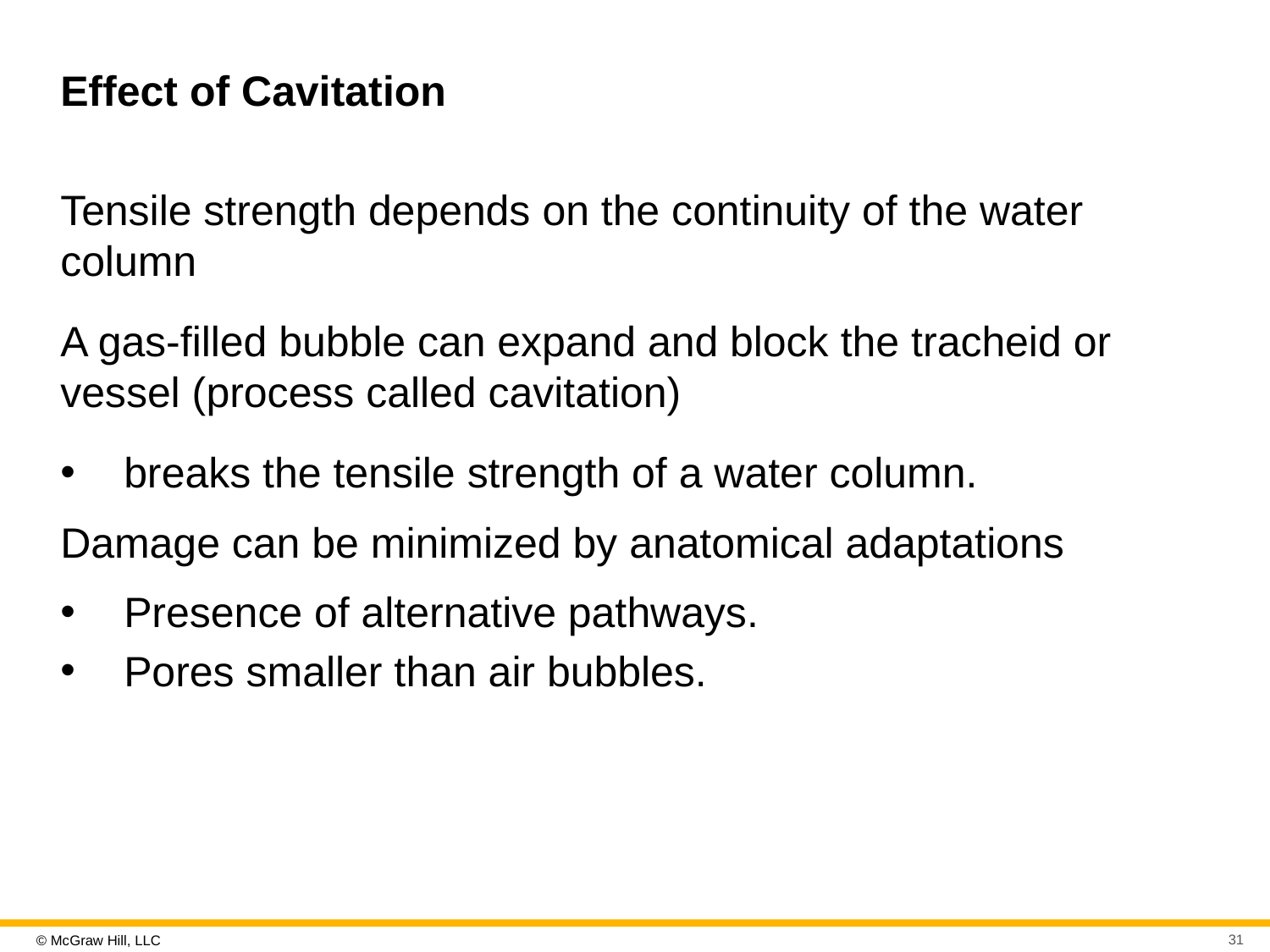

# Effect of Cavitation
Tensile strength depends on the continuity of the water column
A gas-filled bubble can expand and block the tracheid or vessel (process called cavitation)
breaks the tensile strength of a water column.
Damage can be minimized by anatomical adaptations
Presence of alternative pathways.
Pores smaller than air bubbles.
31